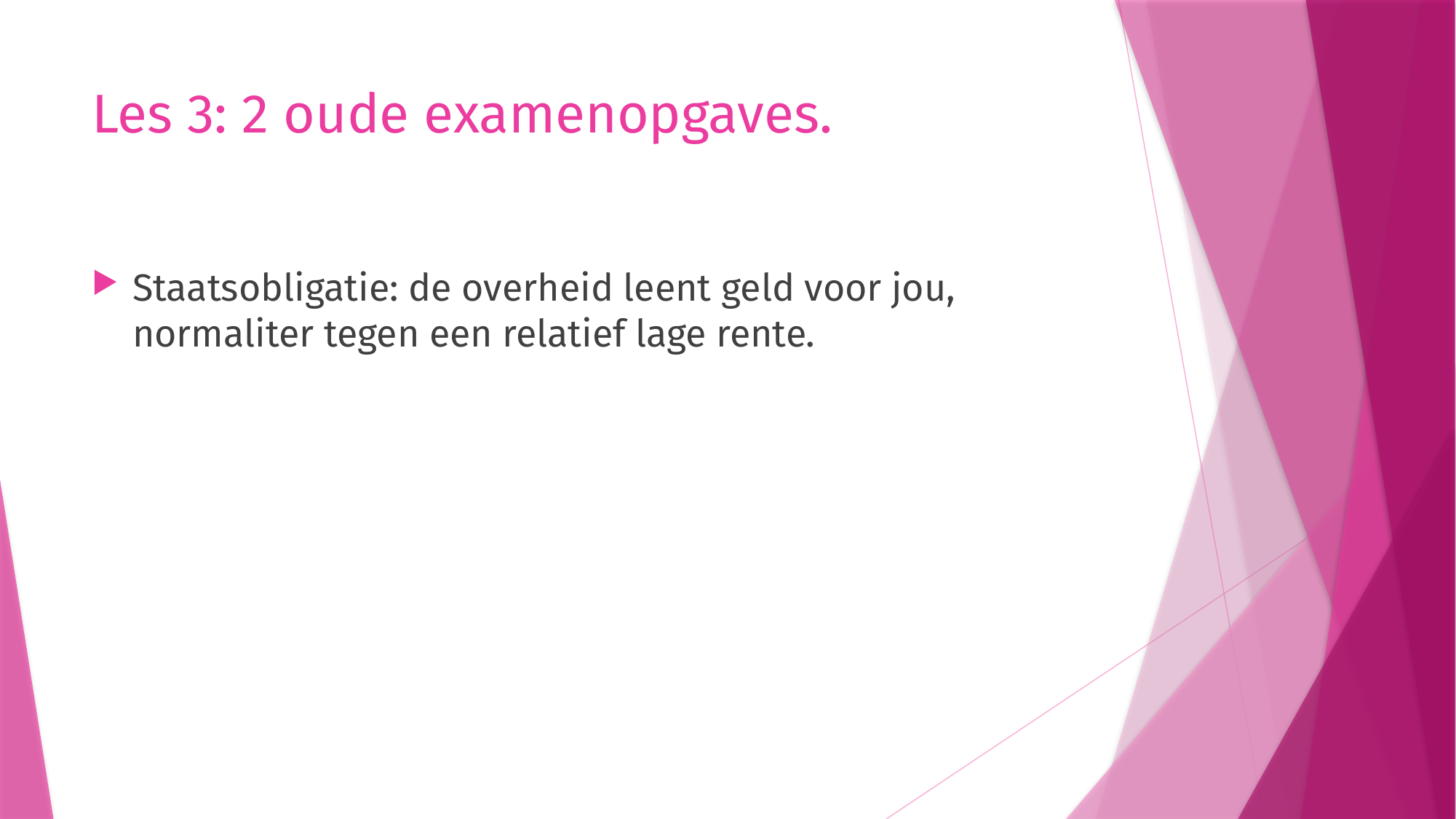

# Les 3: 2 oude examenopgaves.
Staatsobligatie: de overheid leent geld voor jou, normaliter tegen een relatief lage rente.